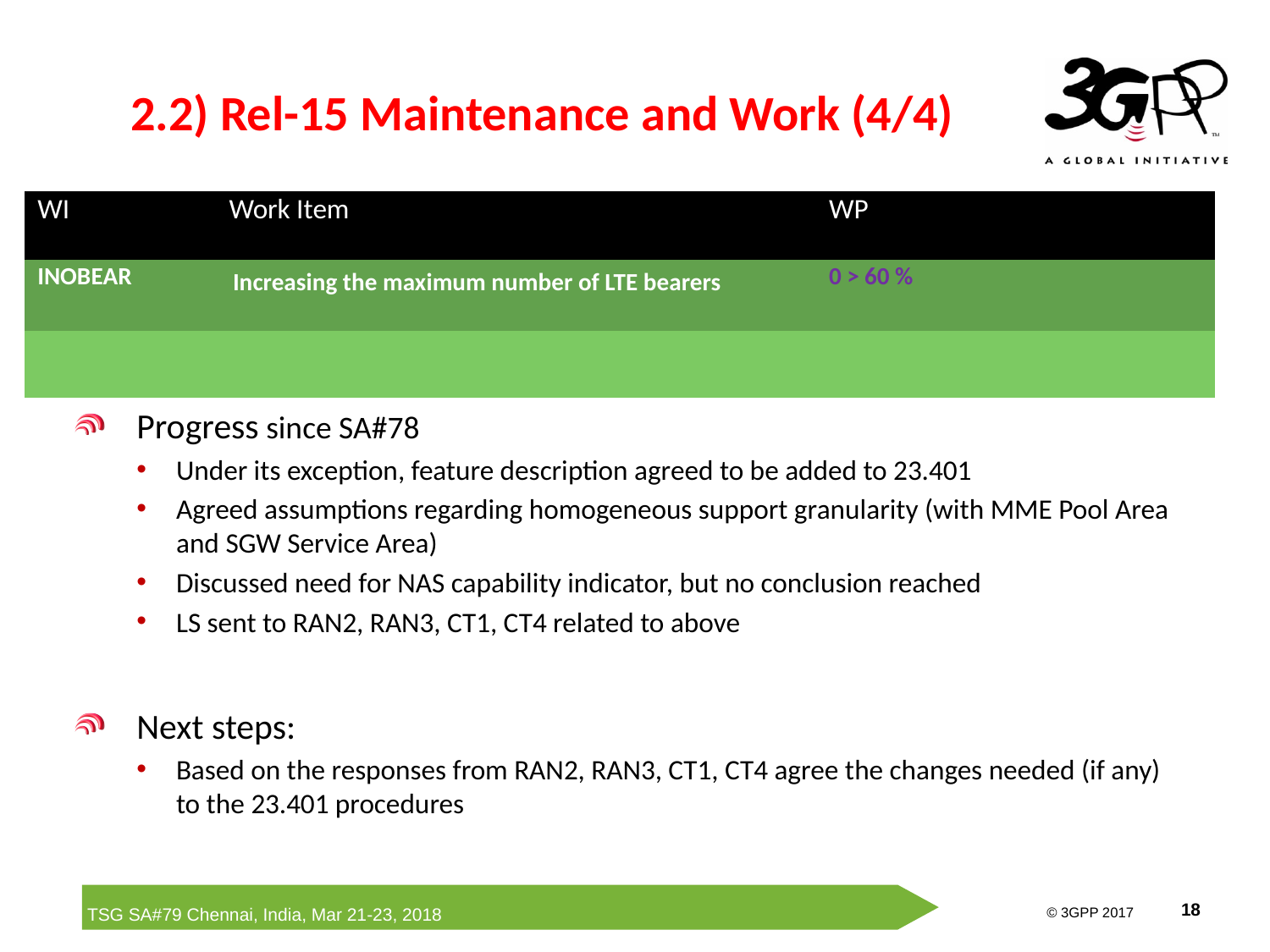

# 2.2) Rel-15 Maintenance and Work (4/4)
| WI | Work Item | WP |  |  |
| --- | --- | --- | --- | --- |
| INOBEAR | Increasing the maximum number of LTE bearers | 0 > 60 % |  |  |
|  |  |  |  |  |
Progress since SA#78
Under its exception, feature description agreed to be added to 23.401
Agreed assumptions regarding homogeneous support granularity (with MME Pool Area and SGW Service Area)
Discussed need for NAS capability indicator, but no conclusion reached
LS sent to RAN2, RAN3, CT1, CT4 related to above

Next steps:
Based on the responses from RAN2, RAN3, CT1, CT4 agree the changes needed (if any) to the 23.401 procedures